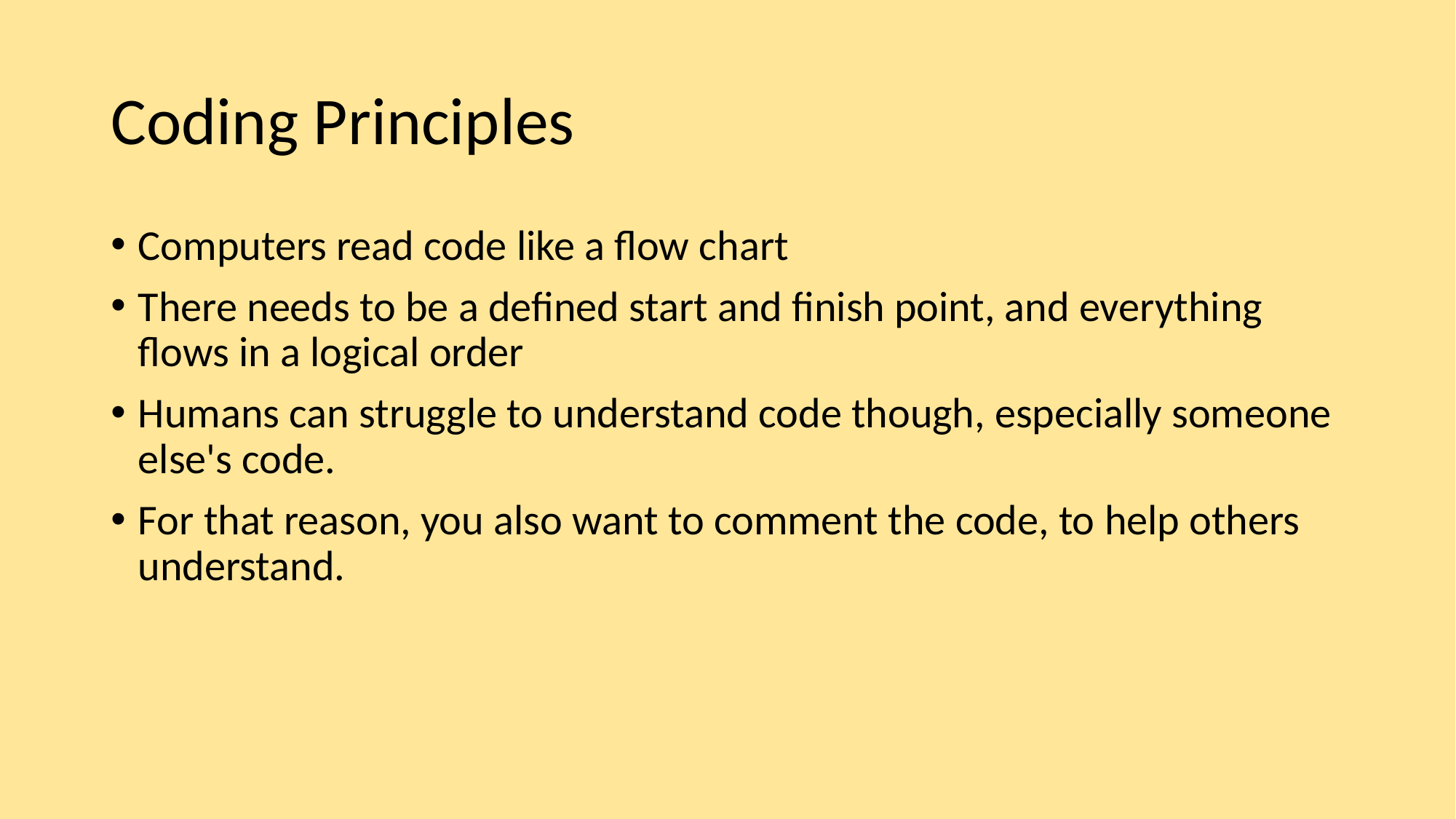

# Coding Principles
Computers read code like a flow chart
There needs to be a defined start and finish point, and everything flows in a logical order
Humans can struggle to understand code though, especially someone else's code.
For that reason, you also want to comment the code, to help others understand.